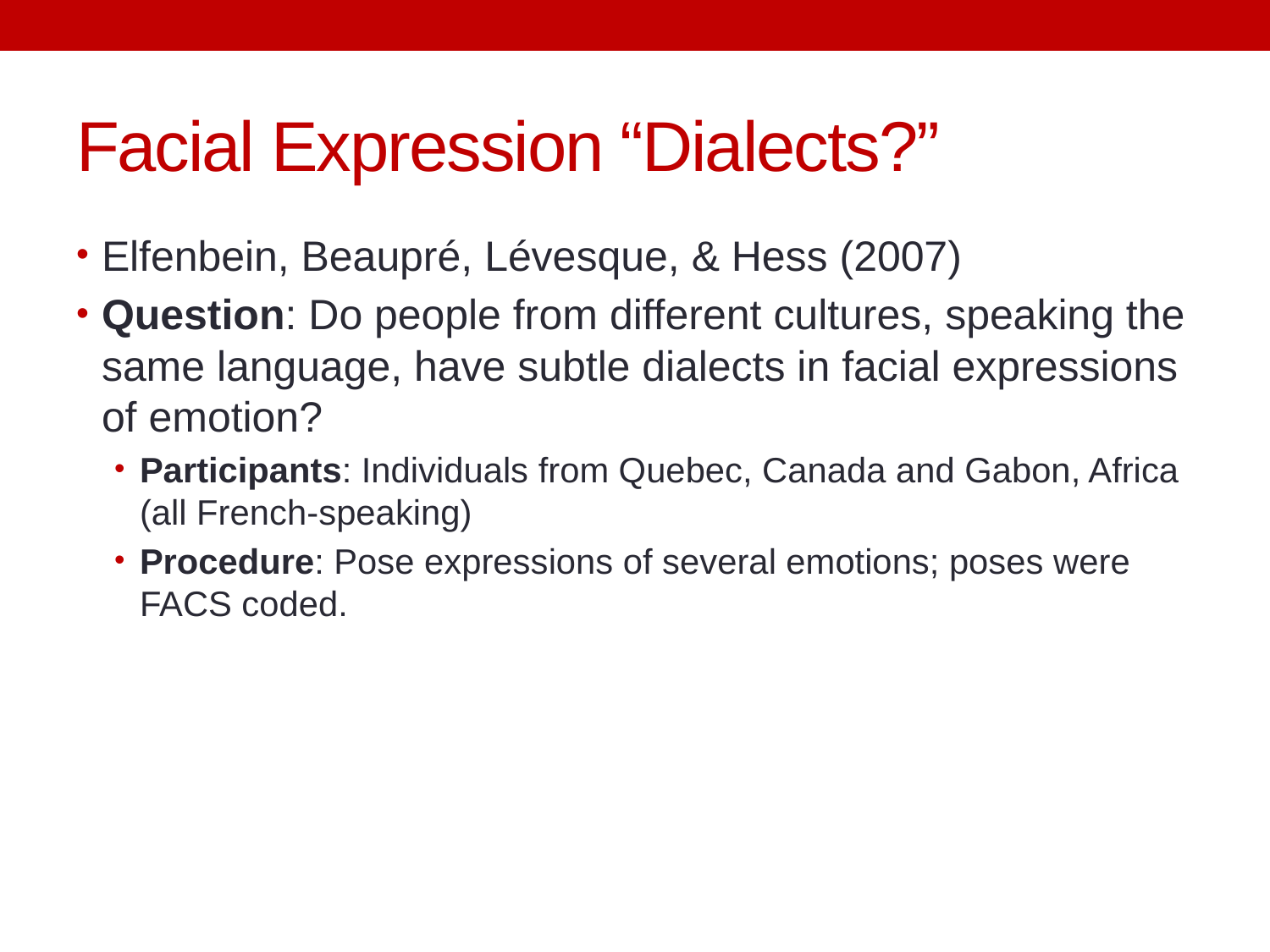

# Facial Expression “Dialects?”
Elfenbein, Beaupré, Lévesque, & Hess (2007)
Question: Do people from different cultures, speaking the same language, have subtle dialects in facial expressions of emotion?
Participants: Individuals from Quebec, Canada and Gabon, Africa (all French-speaking)
Procedure: Pose expressions of several emotions; poses were FACS coded.